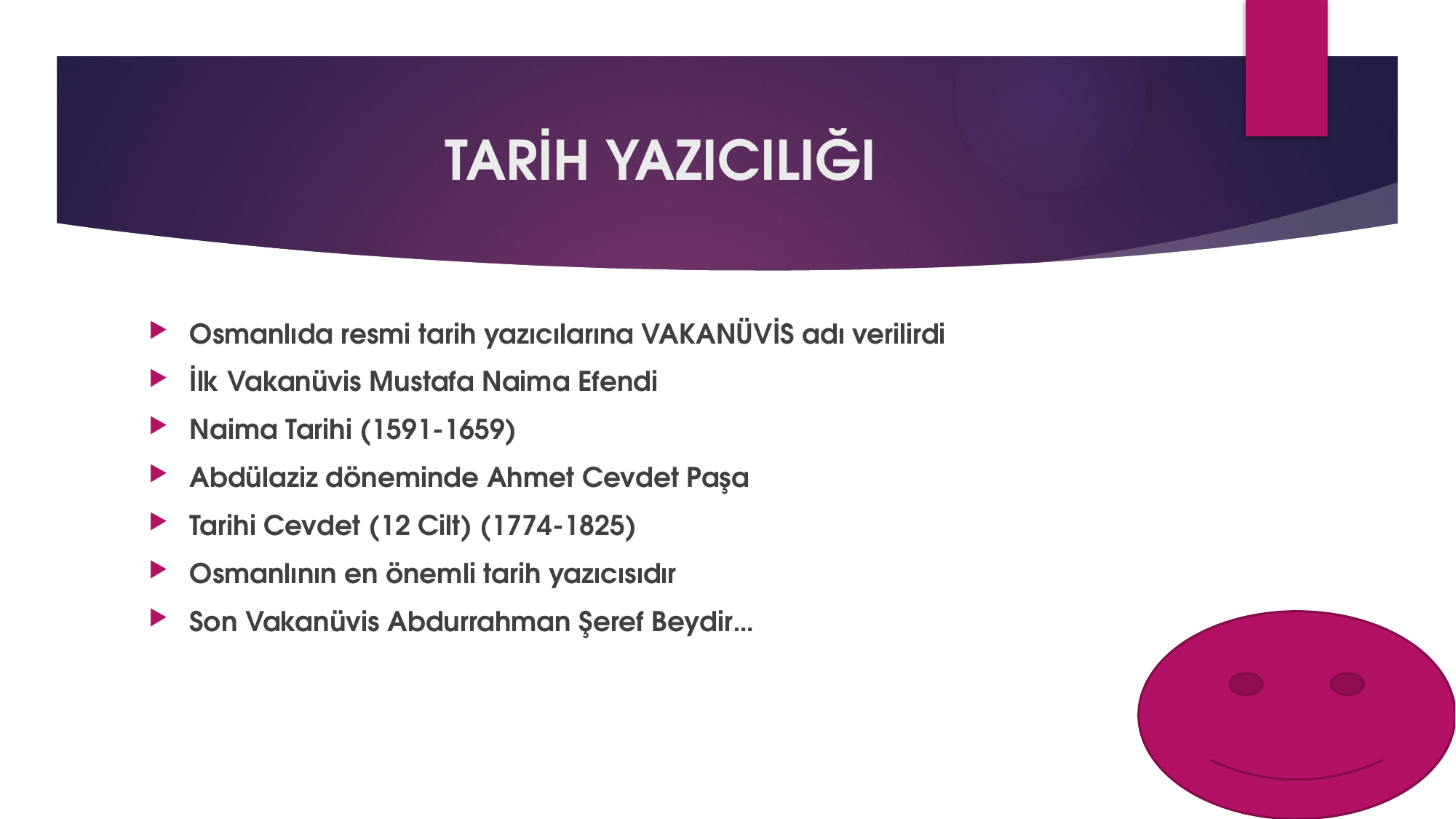

# TARİH YAZICILIĞI
Osmanlıda resmi tarih yazıcılarına VAKANÜVİS adı verilirdi
İlk Vakanüvis Mustafa Naima Efendi
Naima Tarihi (1591-1659)
Abdülaziz döneminde Ahmet Cevdet Paşa
Tarihi Cevdet (12 Cilt) (1774-1825)
Osmanlının en önemli tarih yazıcısıdır
Son Vakanüvis Abdurrahman Şeref Beydir…